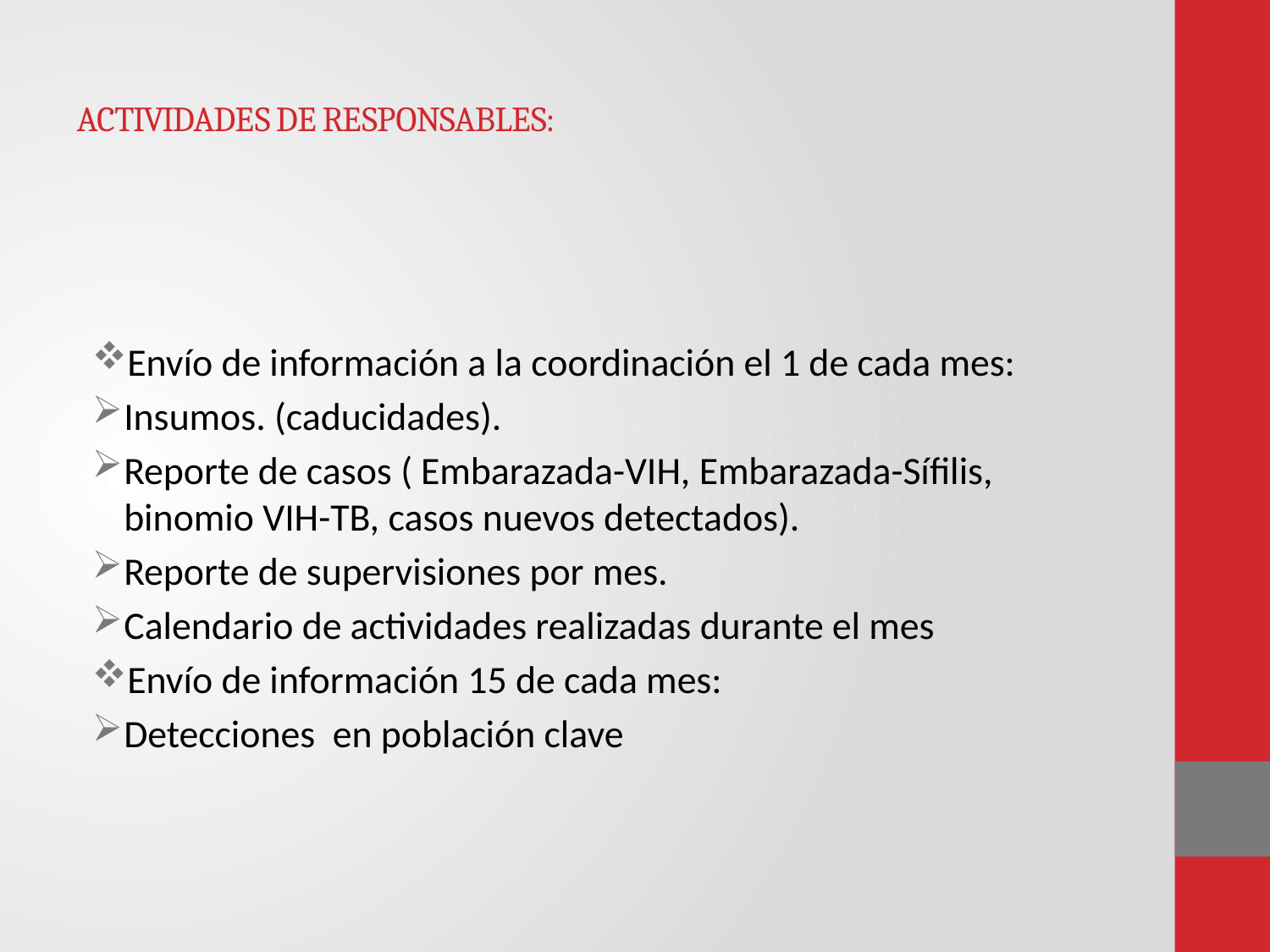

# ACTIVIDADES DE RESPONSABLES:

Envío de información a la coordinación el 1 de cada mes:
Insumos. (caducidades).
Reporte de casos ( Embarazada-VIH, Embarazada-Sífilis, binomio VIH-TB, casos nuevos detectados).
Reporte de supervisiones por mes.
Calendario de actividades realizadas durante el mes
Envío de información 15 de cada mes:
Detecciones  en población clave